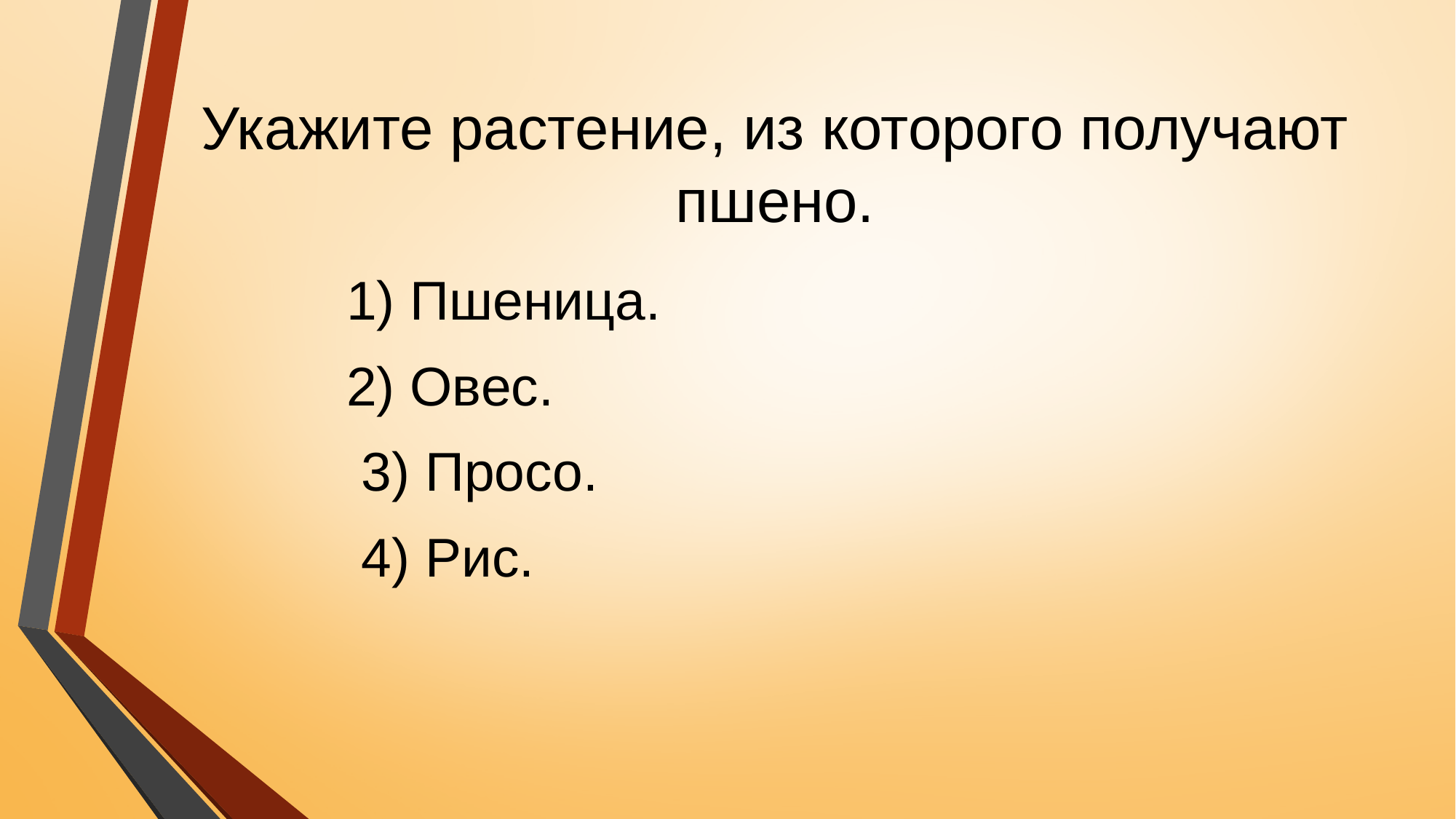

# Укажите растение, из которого получают пшено.
 1) Пшеница.
 2) Овес.
  3) Просо.
  4) Рис.